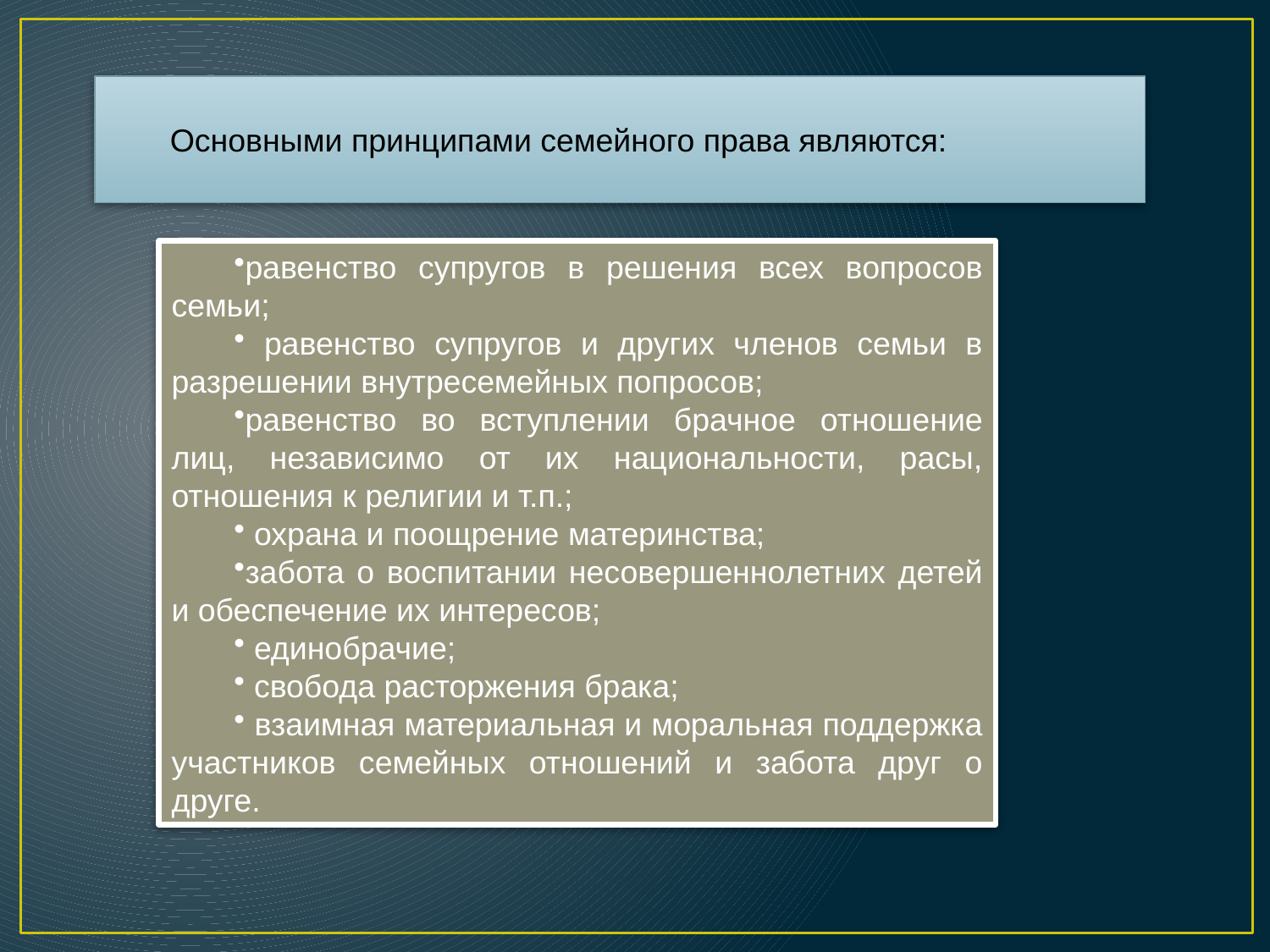

Основными принципами семейного права являются:

равенство супругов в решения всех вопросов семьи;
 равенство супругов и других членов семьи в разрешении внутресемейных попросов;
равенство во вступлении брачное отношение лиц, независимо от их национальности, расы, отношения к религии и т.п.;
 охрана и поощрение материнства;
забота о воспитании несовершеннолетних детей и обеспечение их интересов;
 единобрачие;
 свобода расторжения брака;
 взаимная материальная и моральная поддержка участников семейных отношений и забота друг о друге.